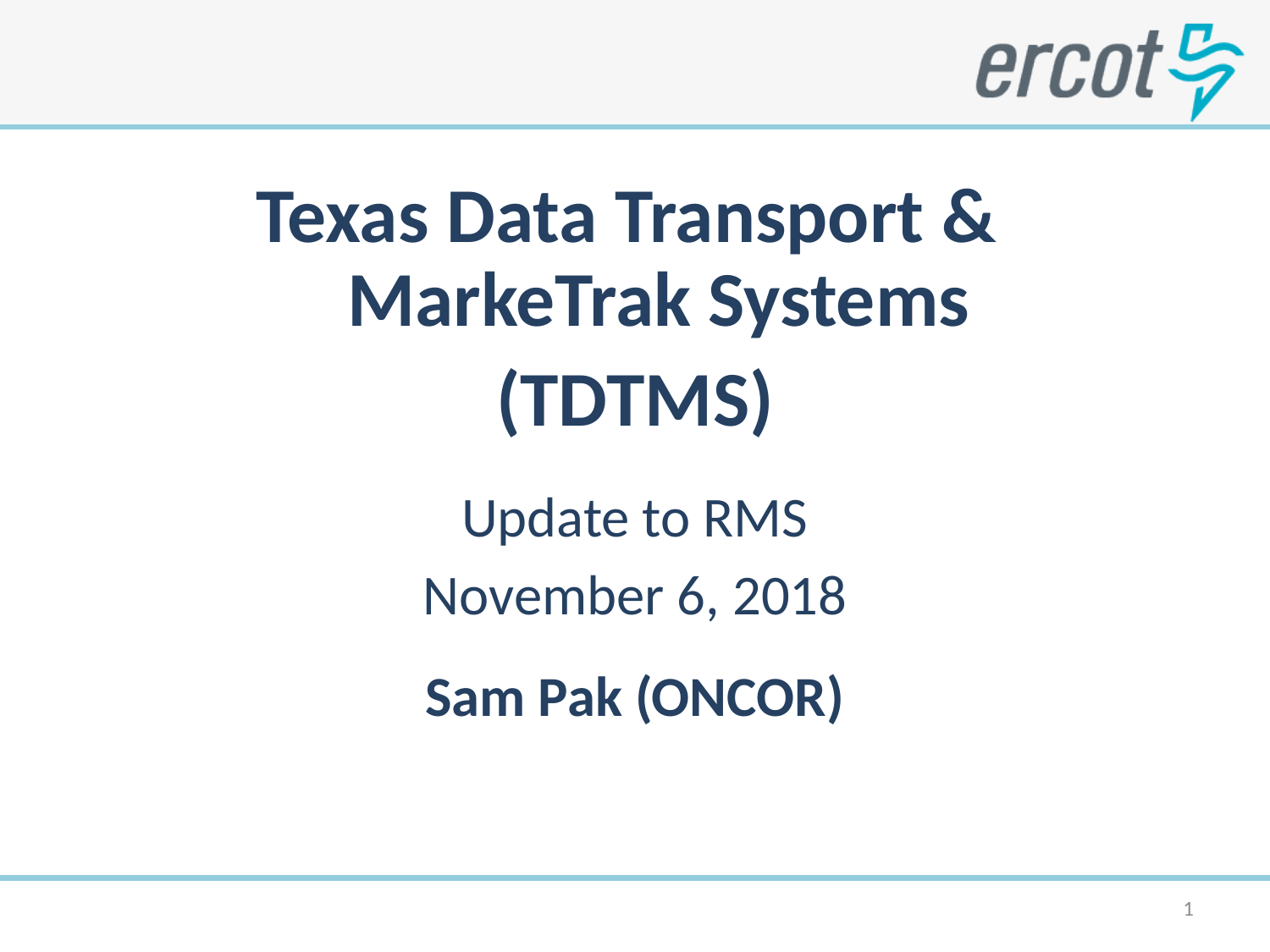

Texas Data Transport &  MarkeTrak Systems
(TDTMS)

Update to RMS
November 6, 2018

Sam Pak (ONCOR)

1